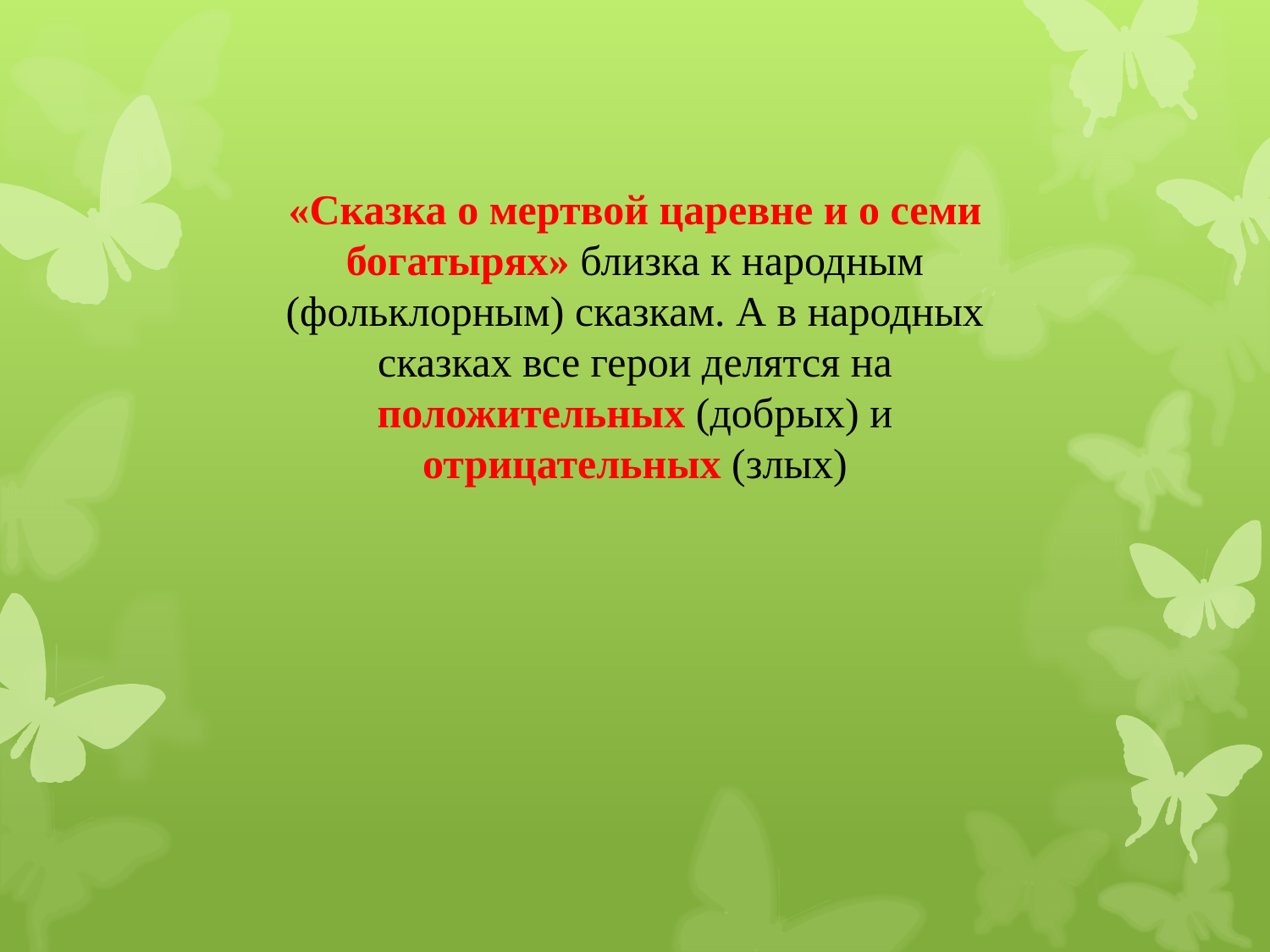

«Сказка о мертвой царевне и о семи богатырях» близка к народным (фольклорным) сказкам. А в народных сказках все герои делятся на положительных (добрых) и отрицательных (злых)